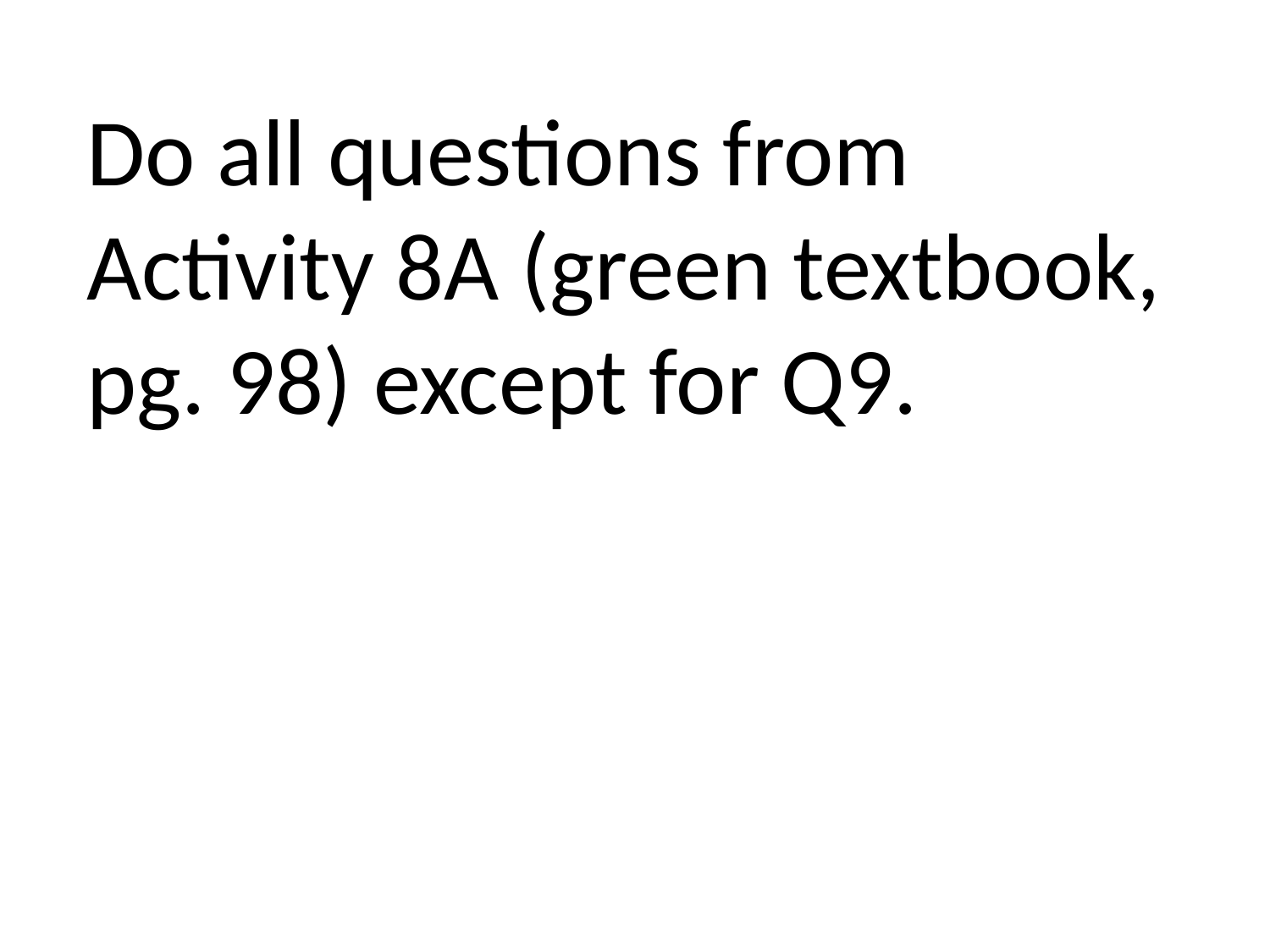

Do all questions from Activity 8A (green textbook, pg. 98) except for Q9.